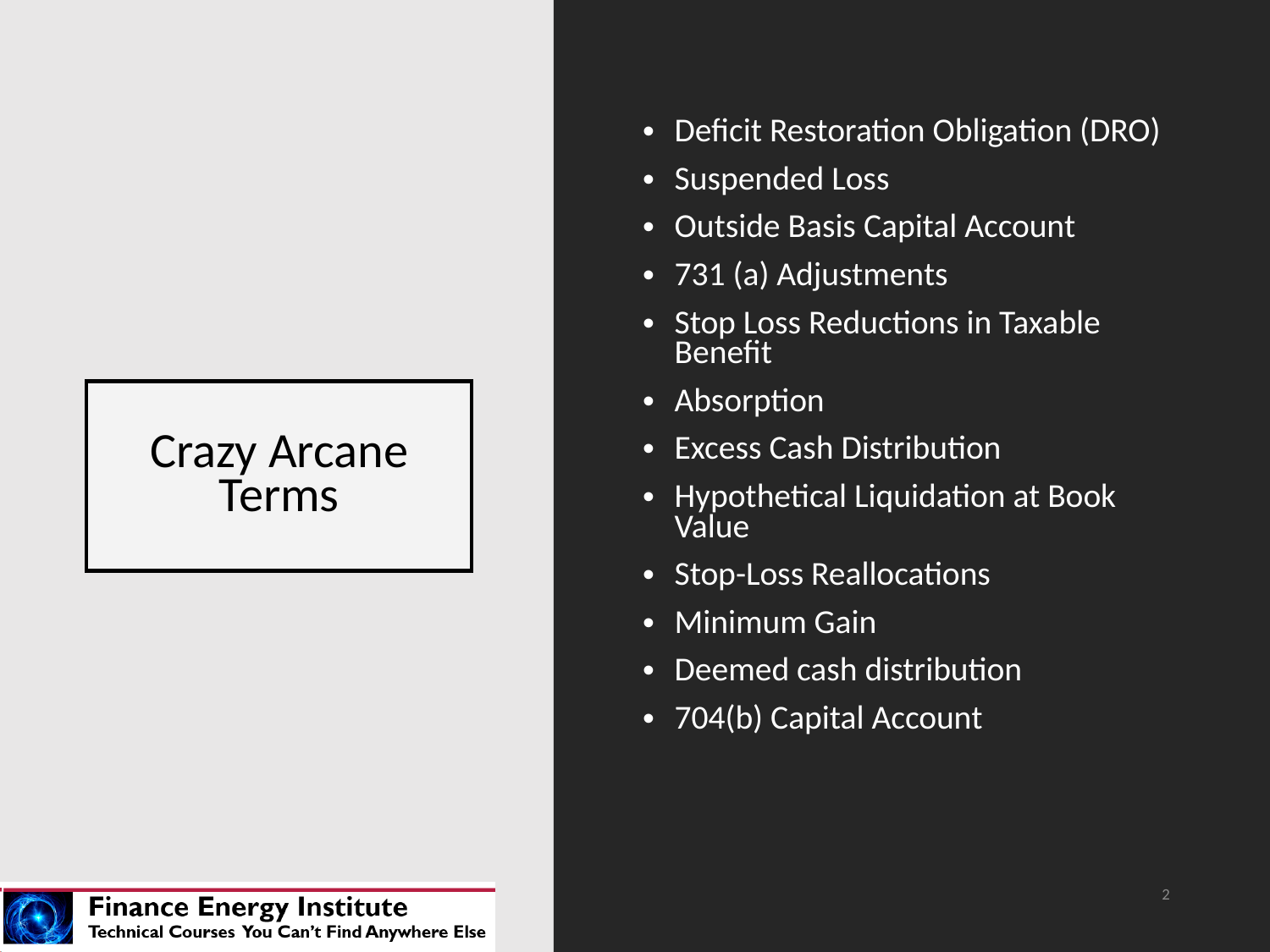

Deficit Restoration Obligation (DRO)
Suspended Loss
Outside Basis Capital Account
731 (a) Adjustments
Stop Loss Reductions in Taxable Benefit
Absorption
Excess Cash Distribution
Hypothetical Liquidation at Book Value
Stop-Loss Reallocations
Minimum Gain
Deemed cash distribution
704(b) Capital Account

# Crazy Arcane Terms
2